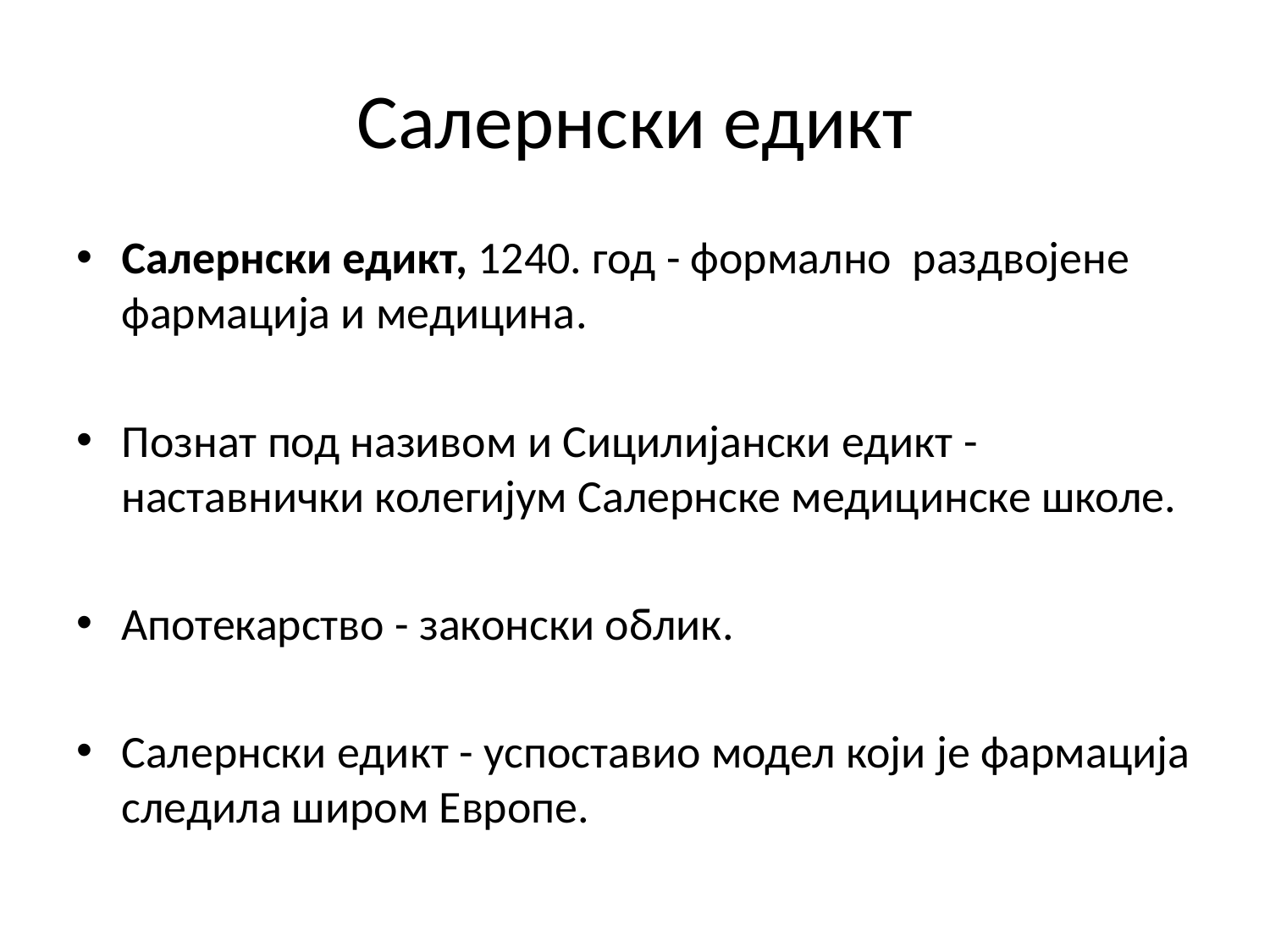

# Салернски едикт
Салернски едикт, 1240. год - формално  раздвојене фармација и медицина.

Познат под називом и Сицилијански едикт - наставнички колегијум Салернске медицинске школе.

Апотекарство - законски облик.

Салернски едикт - успоставио модел који је фармација следила широм Европе.